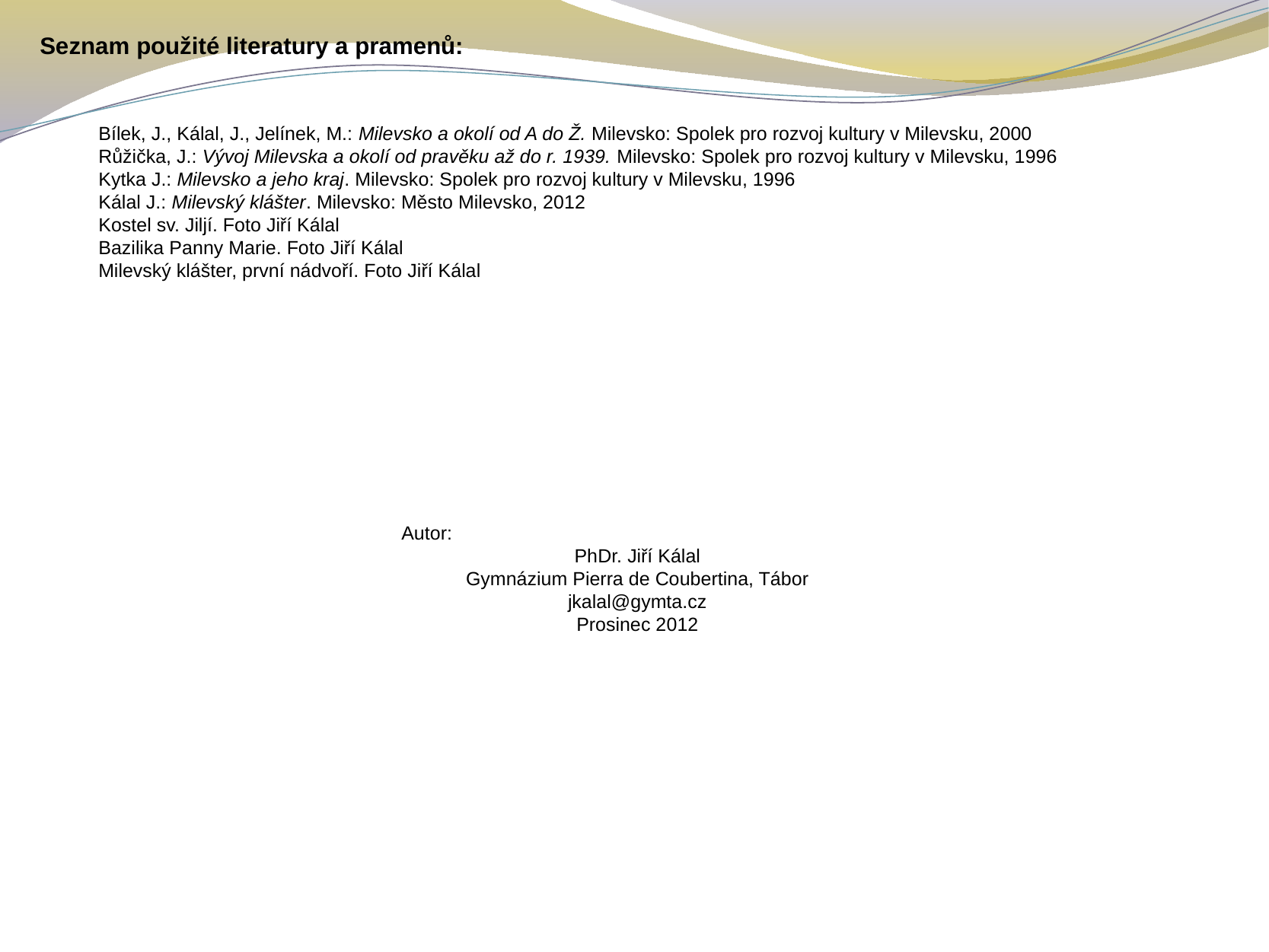

Seznam použité literatury a pramenů:
Bílek, J., Kálal, J., Jelínek, M.: Milevsko a okolí od A do Ž. Milevsko: Spolek pro rozvoj kultury v Milevsku, 2000
Růžička, J.: Vývoj Milevska a okolí od pravěku až do r. 1939. Milevsko: Spolek pro rozvoj kultury v Milevsku, 1996
Kytka J.: Milevsko a jeho kraj. Milevsko: Spolek pro rozvoj kultury v Milevsku, 1996
Kálal J.: Milevský klášter. Milevsko: Město Milevsko, 2012
Kostel sv. Jiljí. Foto Jiří Kálal
Bazilika Panny Marie. Foto Jiří Kálal
Milevský klášter, první nádvoří. Foto Jiří Kálal

Autor:
PhDr. Jiří Kálal
Gymnázium Pierra de Coubertina, Tábor
jkalal@gymta.cz
Prosinec 2012